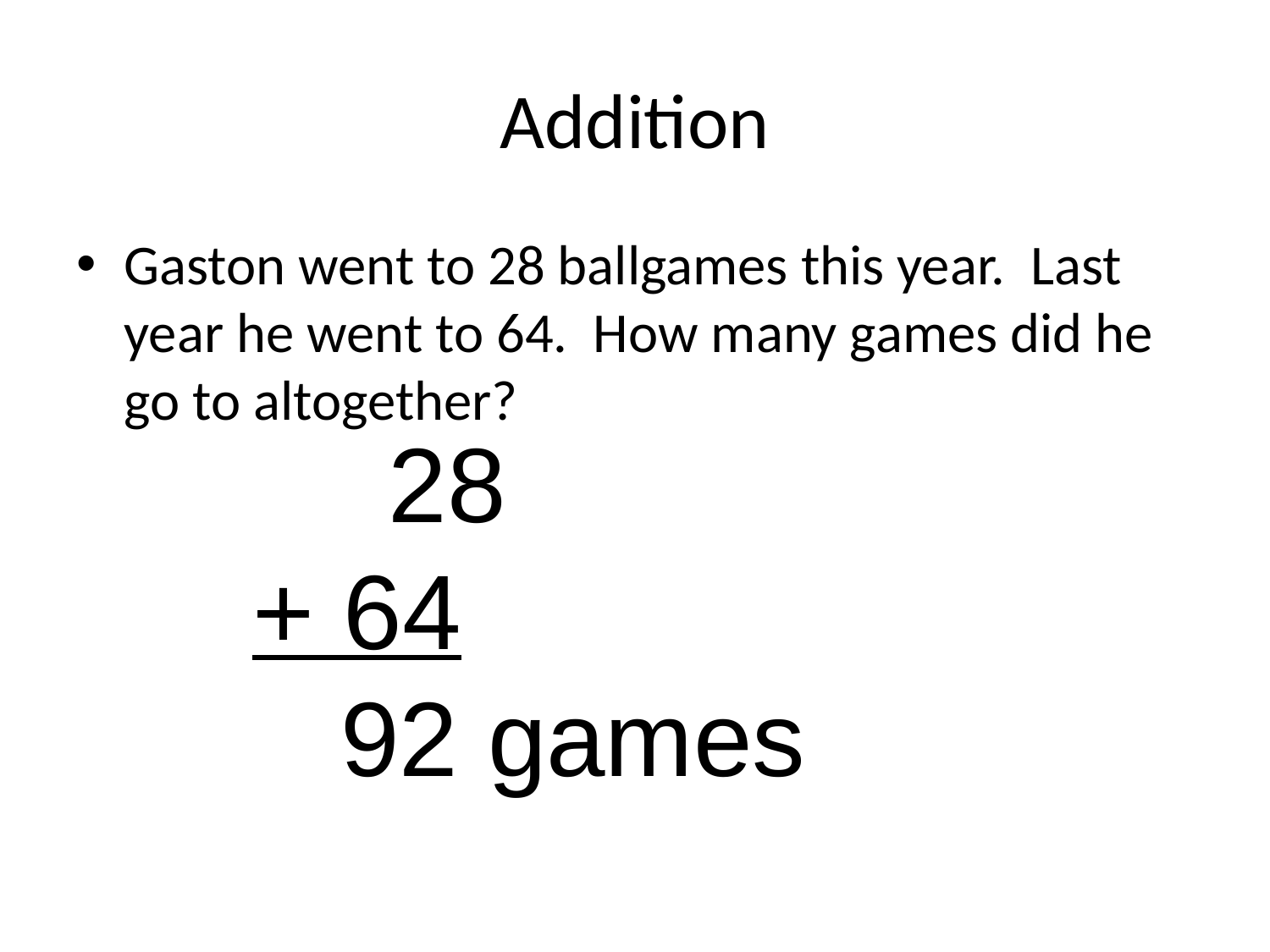

# Addition
Gaston went to 28 ballgames this year.  Last year he went to 64.  How many games did he go to altogether?

                     28
      + 64
         92 games